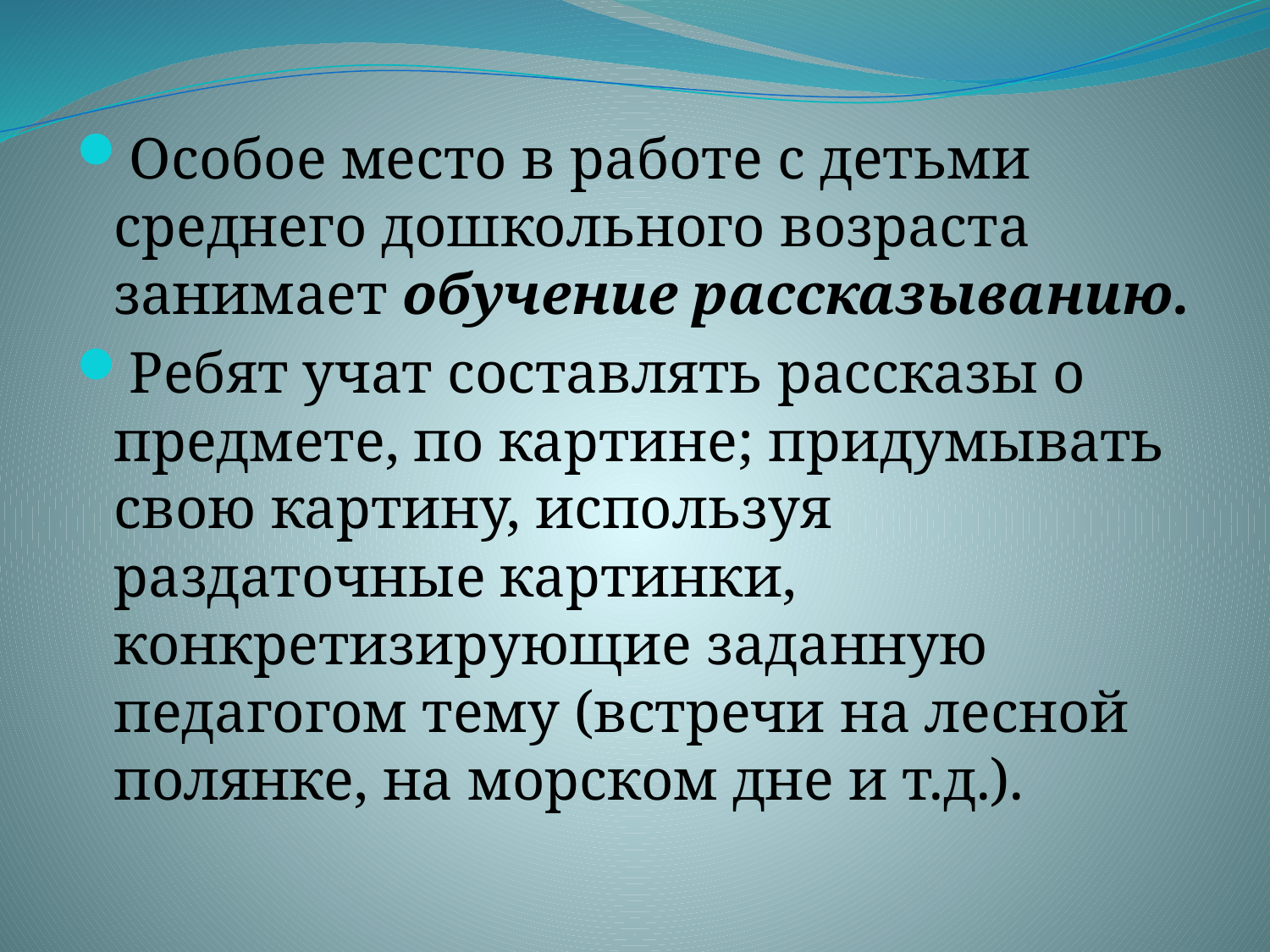

#
Особое место в работе с детьми среднего дошкольного возраста занимает обучение рассказыванию.
Ребят учат составлять рассказы о предмете, по картине; придумывать свою картину, используя раздаточные картинки, конкретизирующие заданную педагогом тему (встречи на лесной полянке, на морском дне и т.д.).